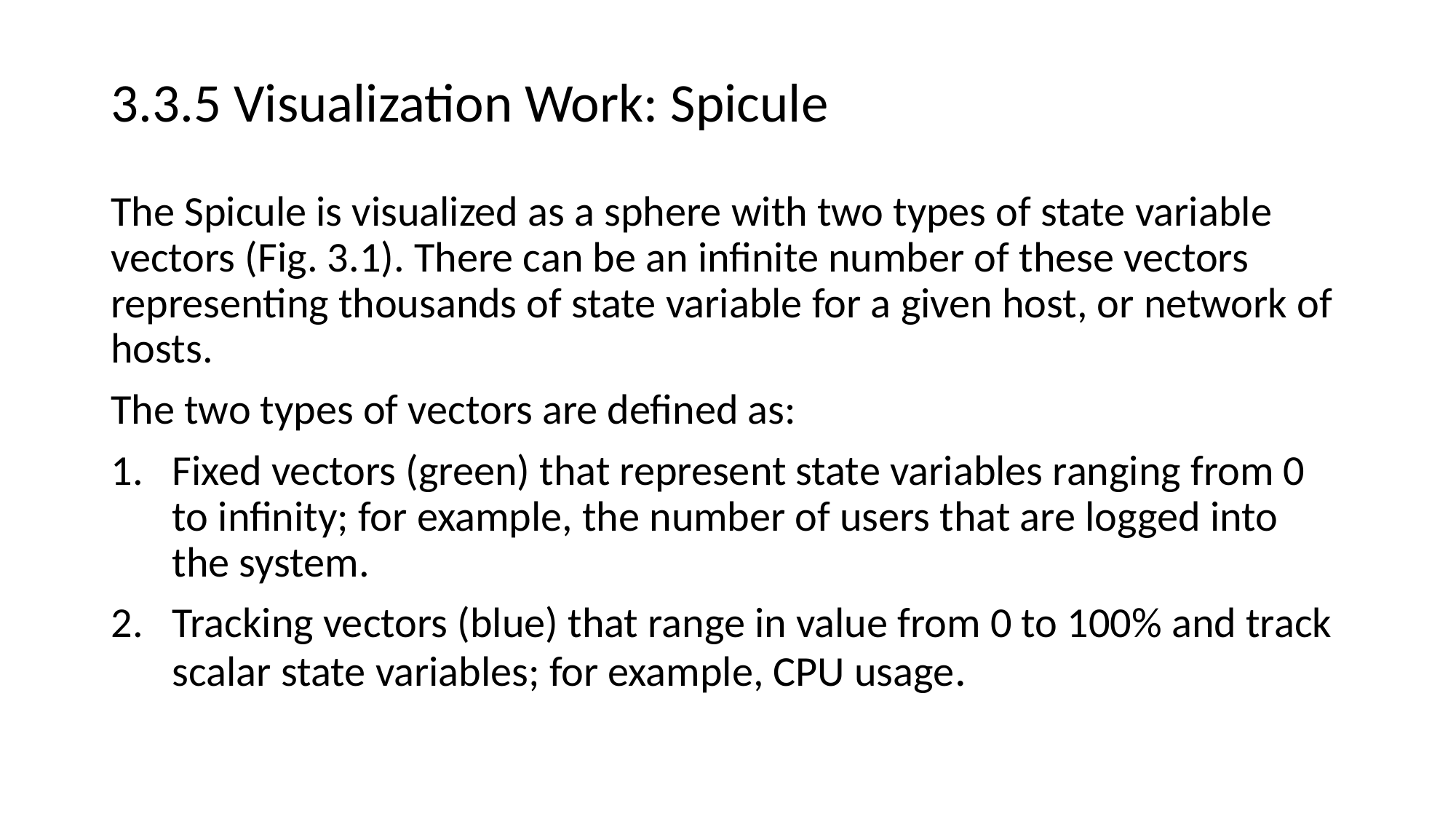

# 3.3.5 Visualization Work: Spicule
The Spicule is visualized as a sphere with two types of state variable vectors (Fig. 3.1). There can be an infinite number of these vectors representing thousands of state variable for a given host, or network of hosts.
The two types of vectors are defined as:
Fixed vectors (green) that represent state variables ranging from 0 to infinity; for example, the number of users that are logged into the system.
Tracking vectors (blue) that range in value from 0 to 100% and track scalar state variables; for example, CPU usage.